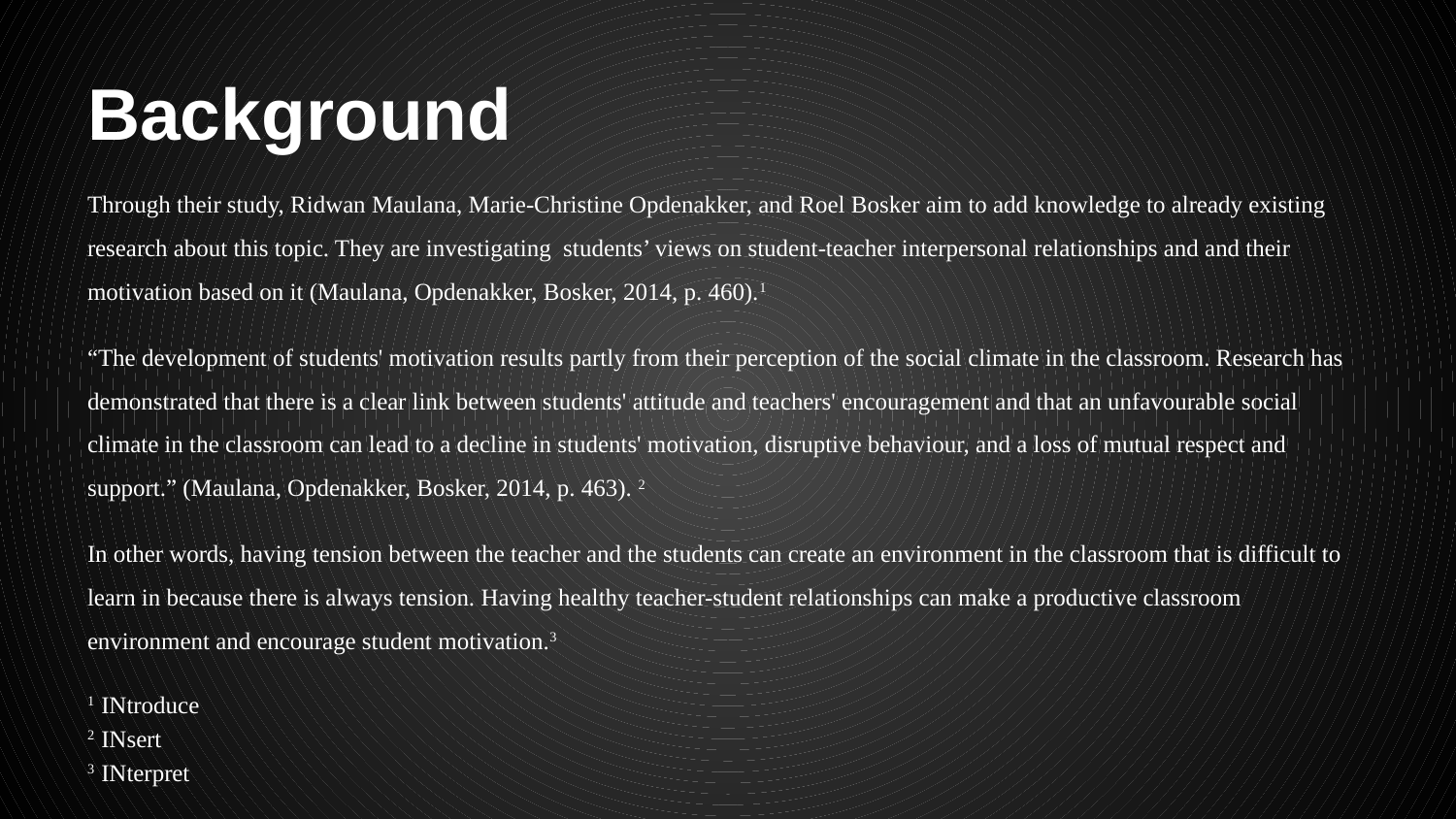

# Background
Through their study, Ridwan Maulana, Marie-Christine Opdenakker, and Roel Bosker aim to add knowledge to already existing research about this topic. They are investigating  students’ views on student-teacher interpersonal relationships and and their motivation based on it (Maulana, Opdenakker, Bosker, 2014, p. 460).1
“The development of students' motivation results partly from their perception of the social climate in the classroom. Research has demonstrated that there is a clear link between students' attitude and teachers' encouragement and that an unfavourable social climate in the classroom can lead to a decline in students' motivation, disruptive behaviour, and a loss of mutual respect and support.” (Maulana, Opdenakker, Bosker, 2014, p. 463). 2
In other words, having tension between the teacher and the students can create an environment in the classroom that is difficult to learn in because there is always tension. Having healthy teacher-student relationships can make a productive classroom environment and encourage student motivation.3

1 INtroduce
2 INsert
3 INterpret